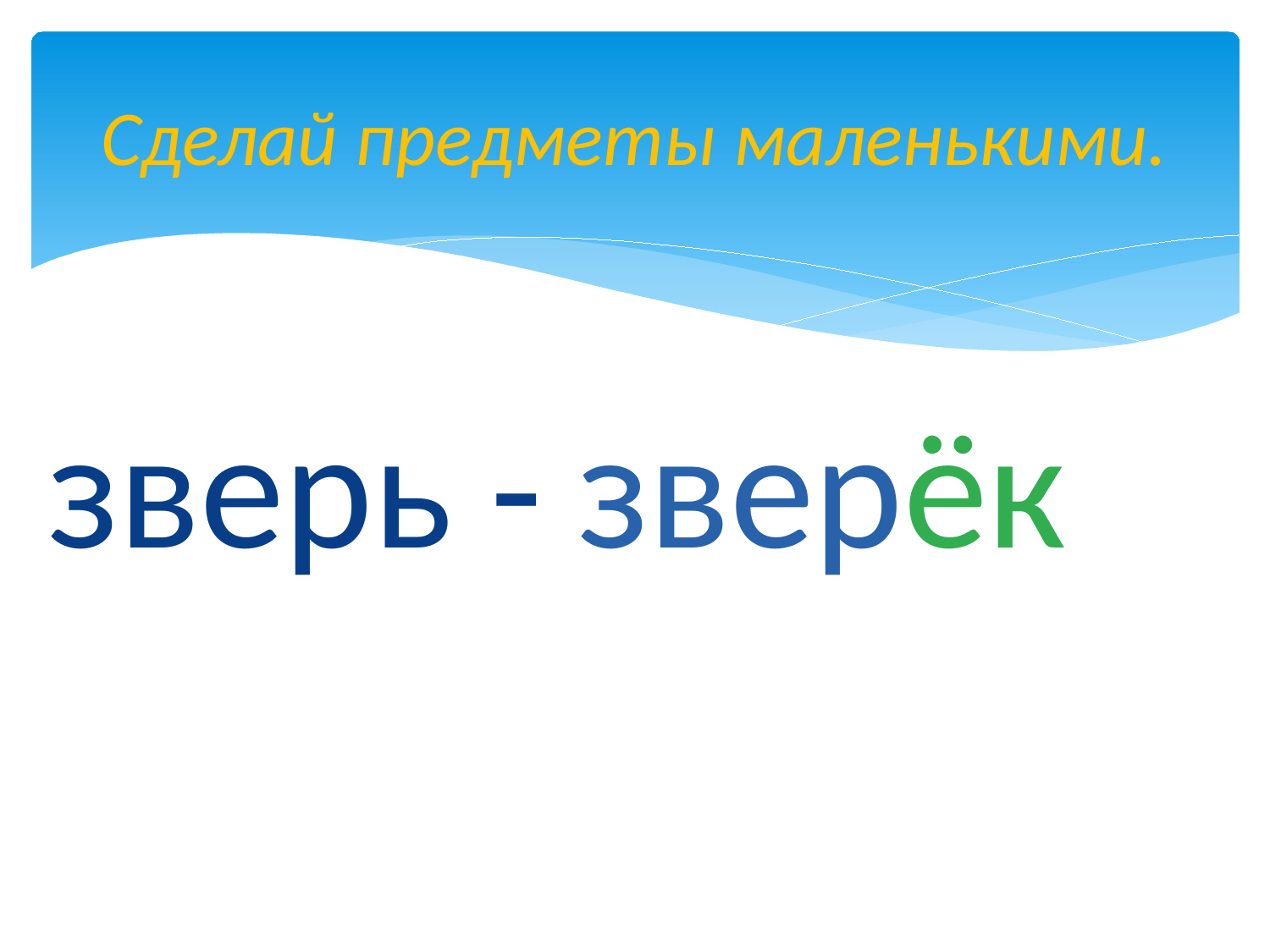

# Сделай предметы маленькими.
зверь -
зверёк